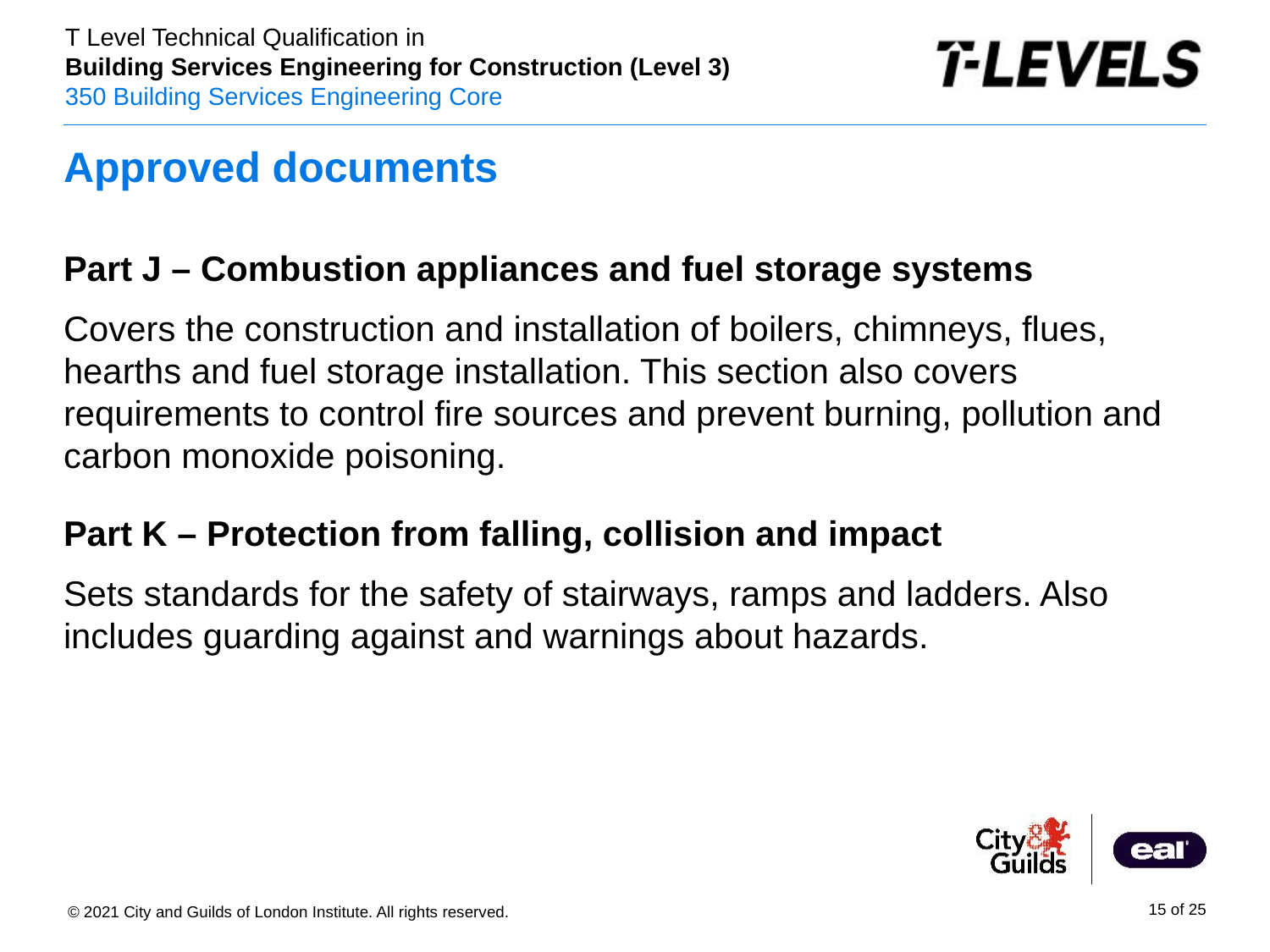

# Approved documents
Part J – Combustion appliances and fuel storage systems
Covers the construction and installation of boilers, chimneys, flues, hearths and fuel storage installation. This section also covers requirements to control fire sources and prevent burning, pollution and carbon monoxide poisoning.
Part K – Protection from falling, collision and impact
Sets standards for the safety of stairways, ramps and ladders. Also includes guarding against and warnings about hazards.